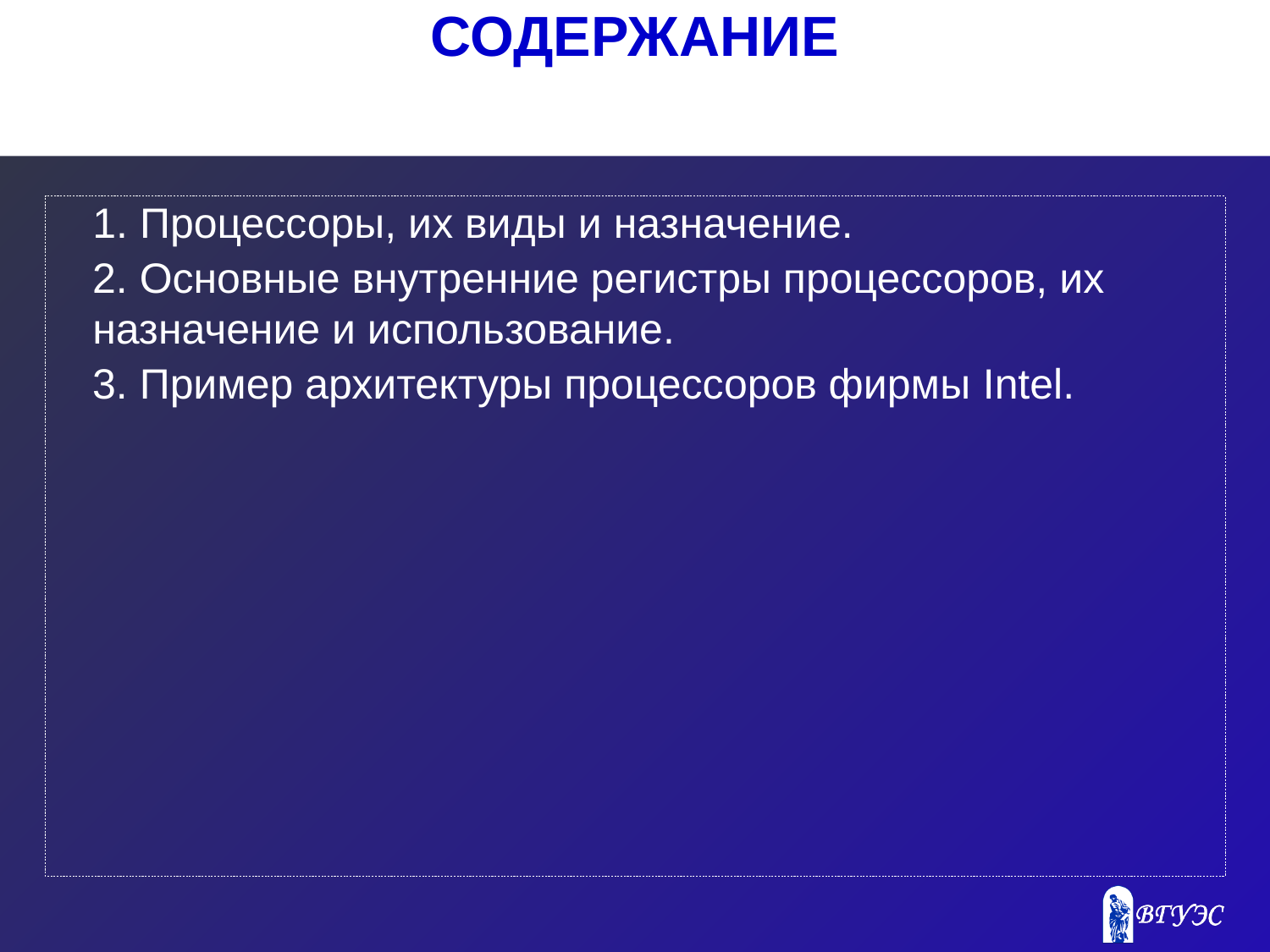

СОДЕРЖАНИЕ

	1. Процессоры, их виды и назначение.
    2. Основные внутренние регистры процессоров, их назначение и использование.
    3. Пример архитектуры процессоров фирмы Intel.

2